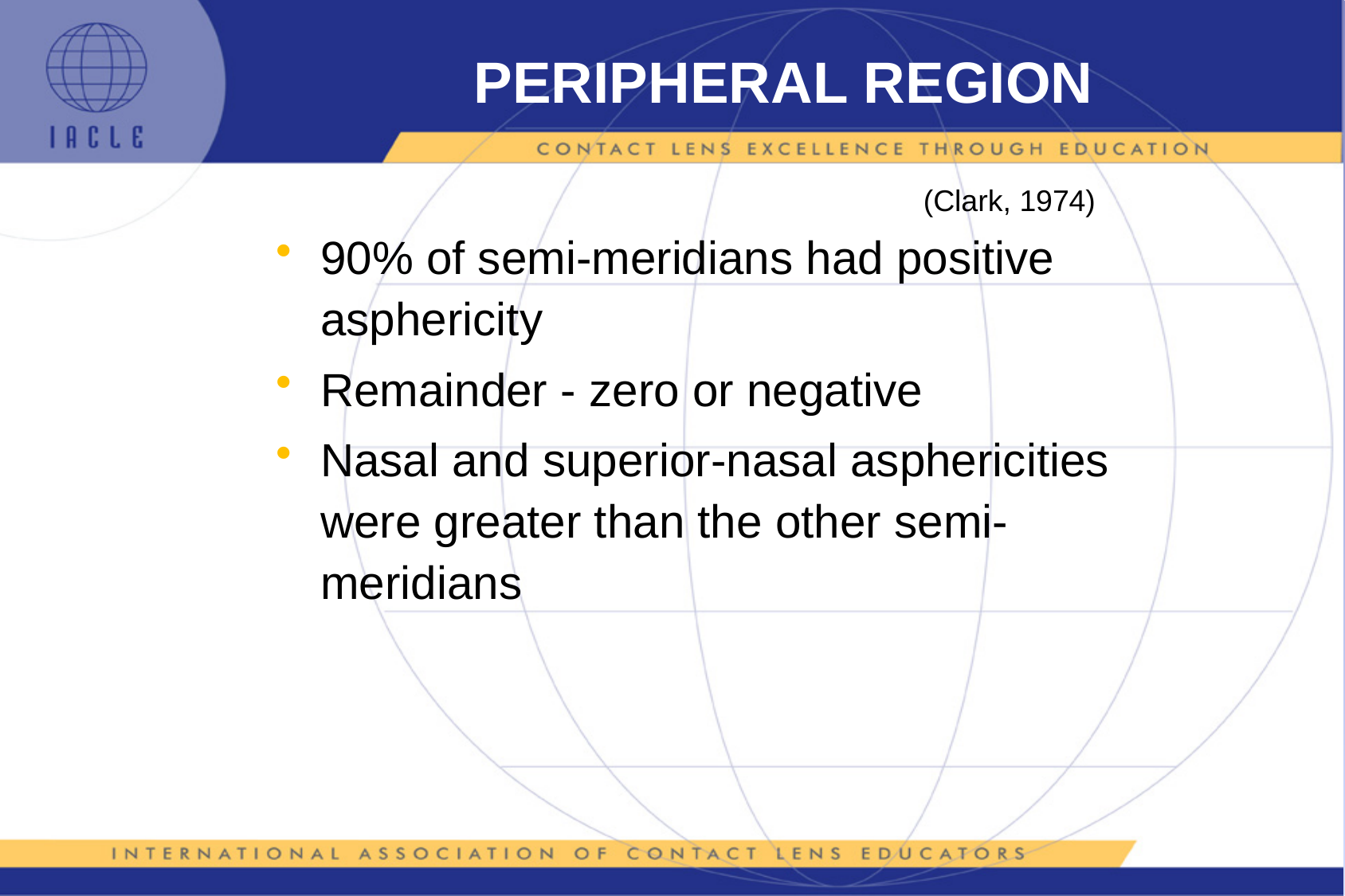

# PERIPHERAL REGION
(Clark, 1974)
90% of semi-meridians had positive asphericity
Remainder - zero or negative
Nasal and superior-nasal asphericities were greater than the other semi-meridians